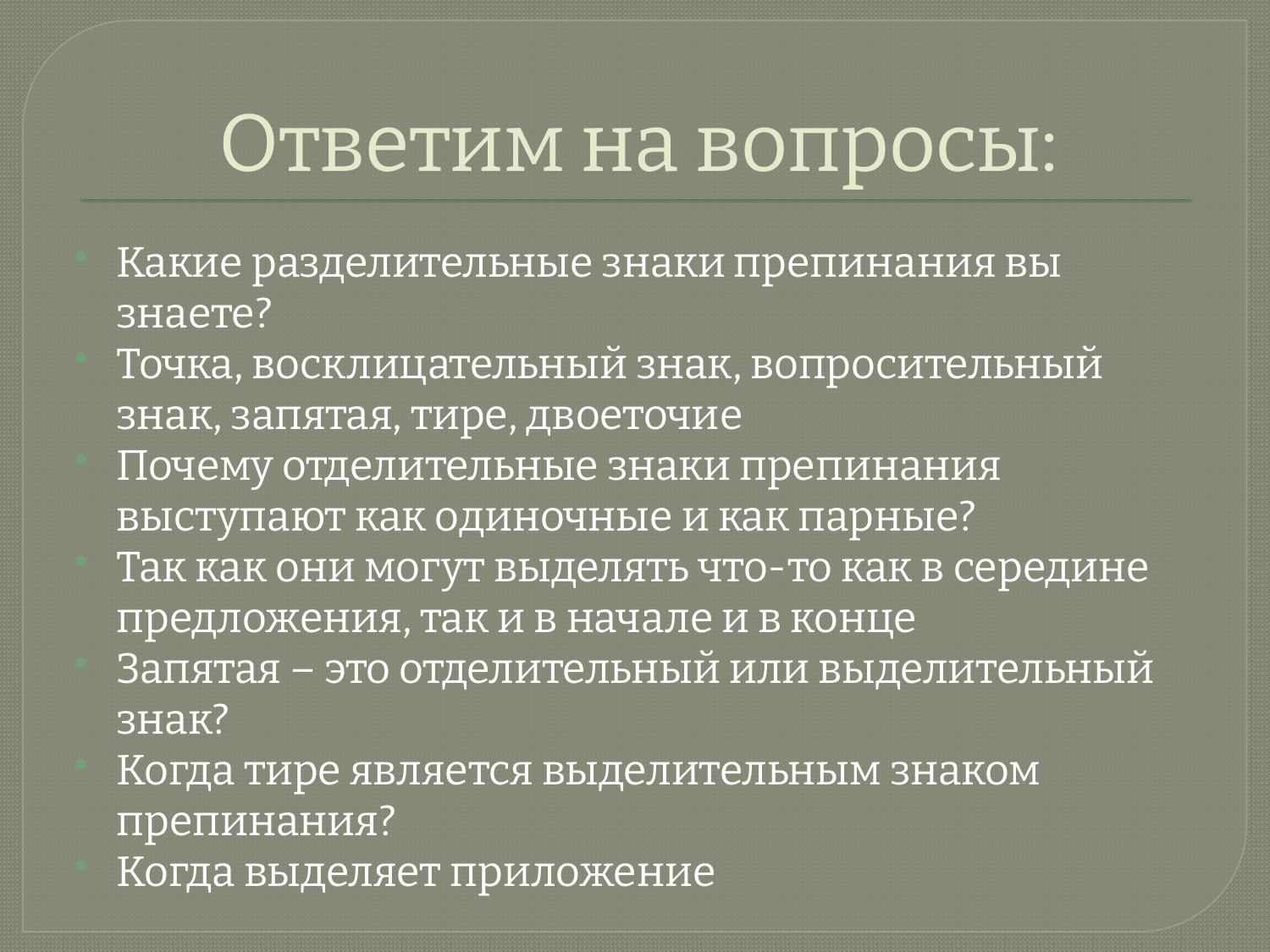

# Ответим на вопросы:
Какие разделительные знаки препинания вы знаете?
Точка, восклицательный знак, вопросительный знак, запятая, тире, двоеточие
Почему отделительные знаки препинания выступают как одиночные и как парные?
Так как они могут выделять что-то как в середине предложения, так и в начале и в конце
Запятая – это отделительный или выделительный знак?
Когда тире является выделительным знаком препинания?
Когда выделяет приложение